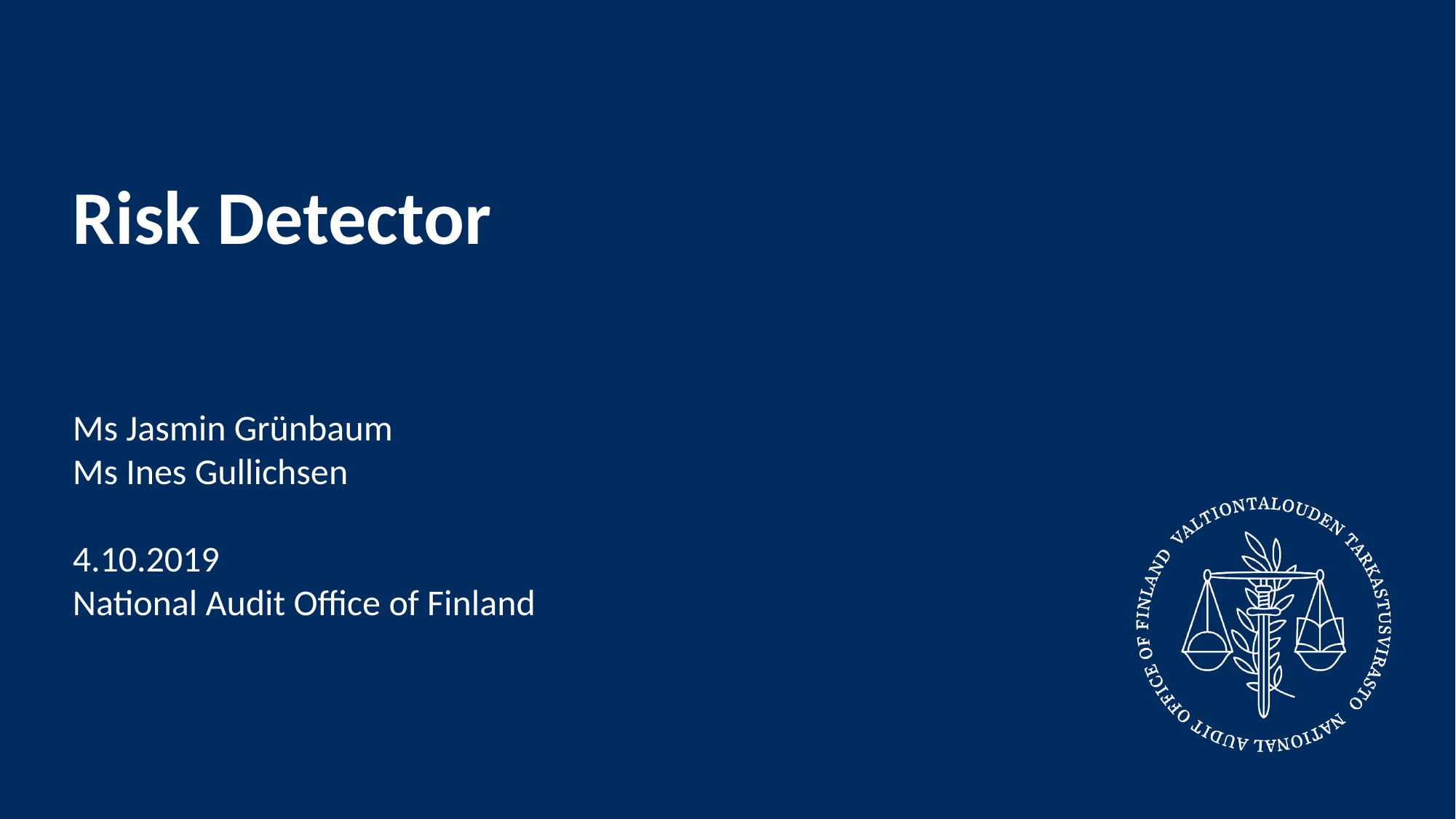

# Risk Detector
Ms Jasmin Grünbaum
Ms Ines Gullichsen

4.10.2019
National Audit Office of Finland